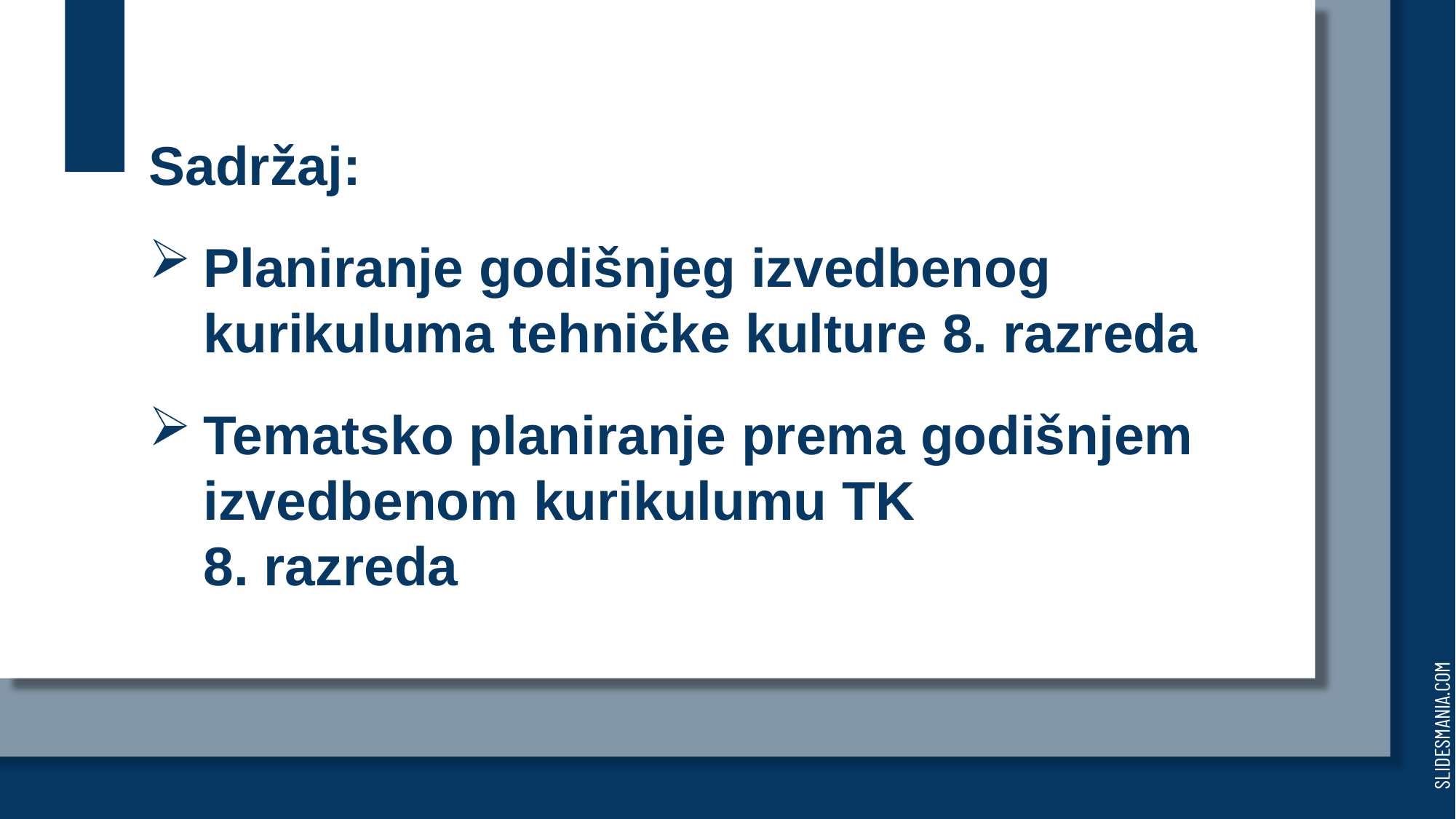

Sadržaj:
Planiranje godišnjeg izvedbenog kurikuluma tehničke kulture 8. razreda
Tematsko planiranje prema godišnjem izvedbenom kurikulumu TK
8. razreda